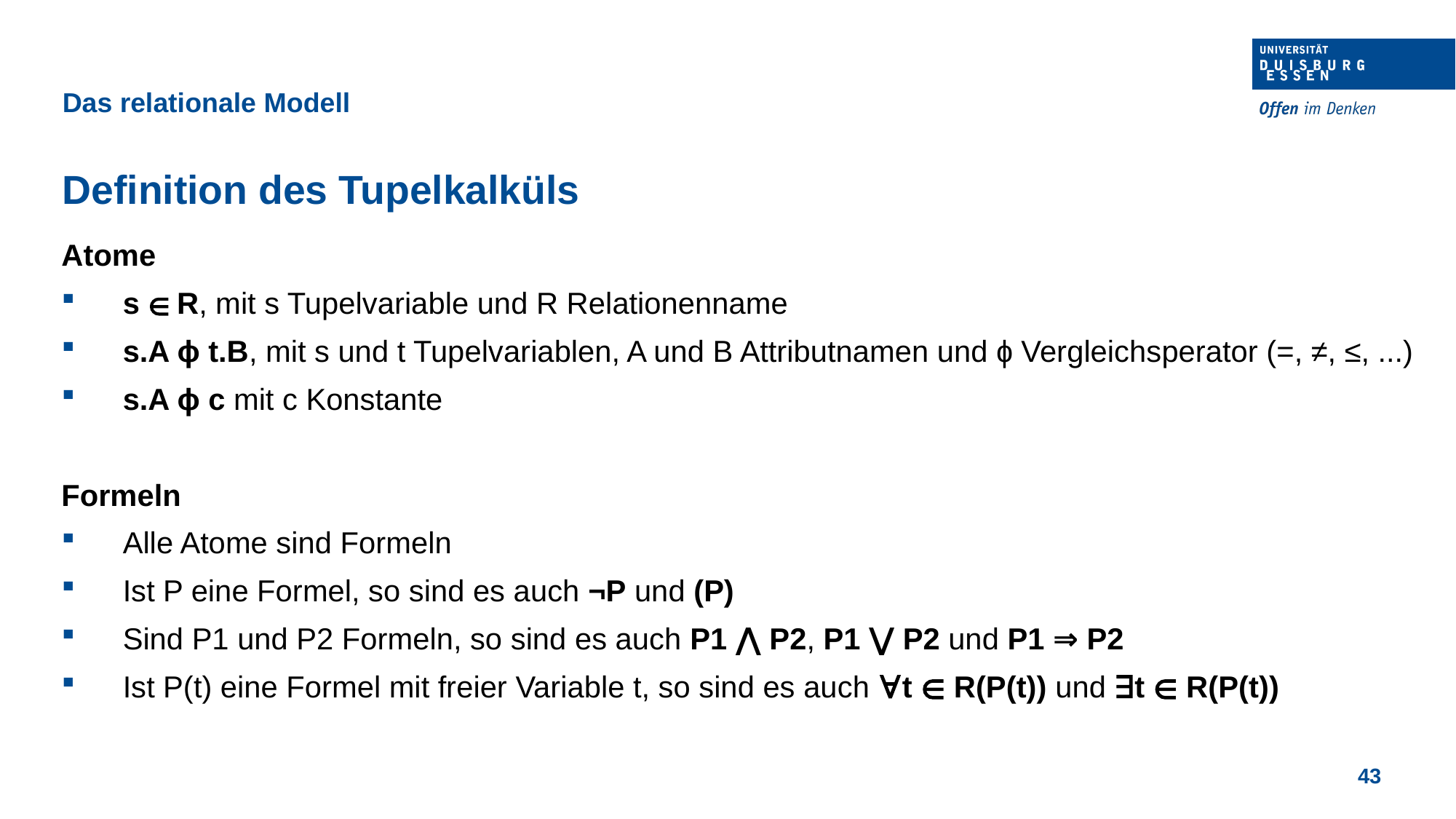

Das relationale Modell
Definition des Tupelkalküls
Atome
s ∈ R, mit s Tupelvariable und R Relationenname
s.A ɸ t.B, mit s und t Tupelvariablen, A und B Attributnamen und ɸ Vergleichsperator (=, ≠, ≤, ...)
s.A ɸ c mit c Konstante

Formeln
Alle Atome sind Formeln
Ist P eine Formel, so sind es auch ¬P und (P)
Sind P1 und P2 Formeln, so sind es auch P1 ⋀ P2, P1 ⋁ P2 und P1 ⇒ P2
Ist P(t) eine Formel mit freier Variable t, so sind es auch ∀t ∈ R(P(t)) und ∃t ∈ R(P(t))

43